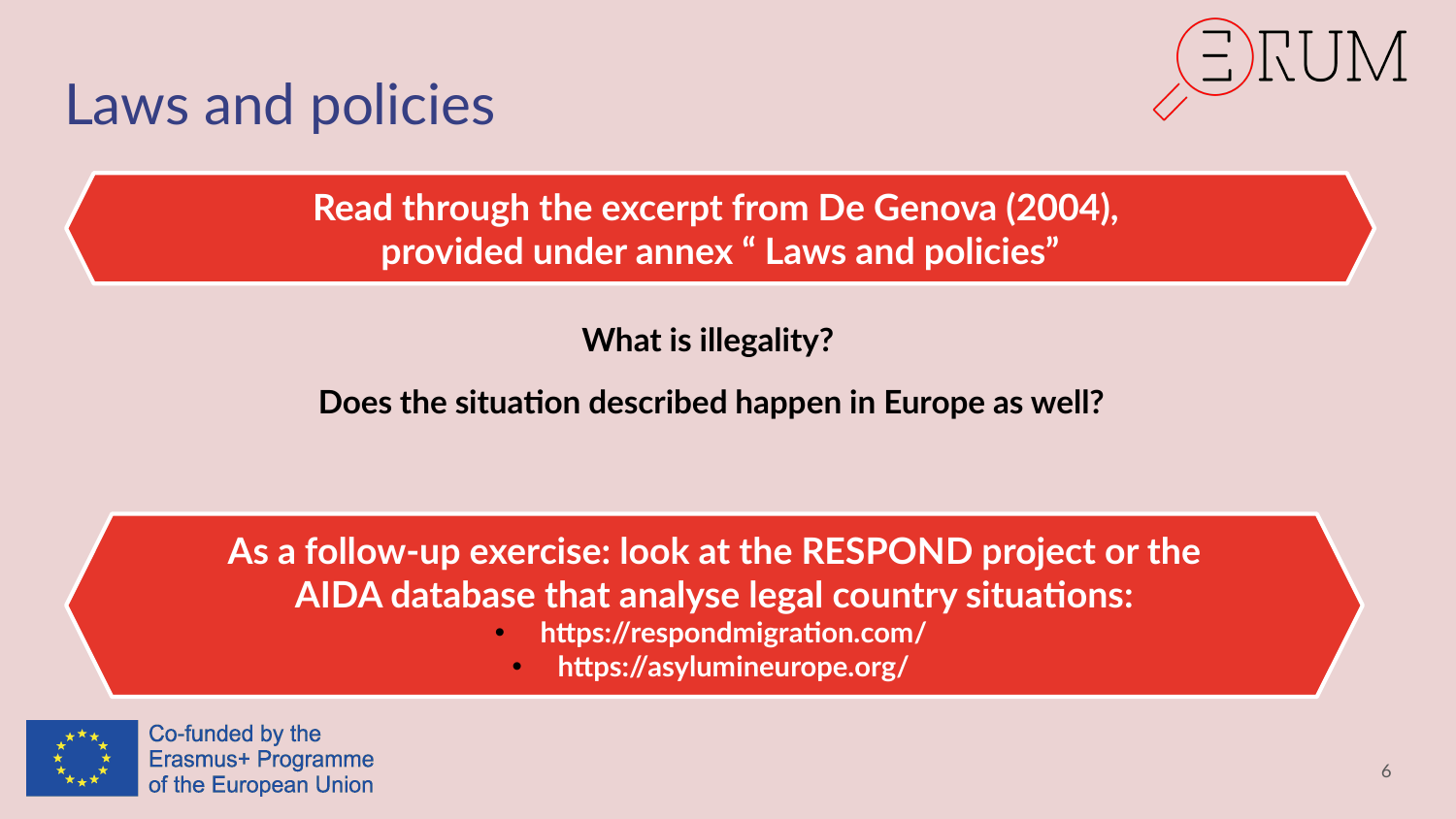

# Laws and policies
Read through the excerpt from De Genova (2004),
provided under annex “ Laws and policies”
What is illegality?
Does the situation described happen in Europe as well?
As a follow-up exercise: look at the RESPOND project or the AIDA database that analyse legal country situations:
https://respondmigration.com/
https://asylumineurope.org/
6